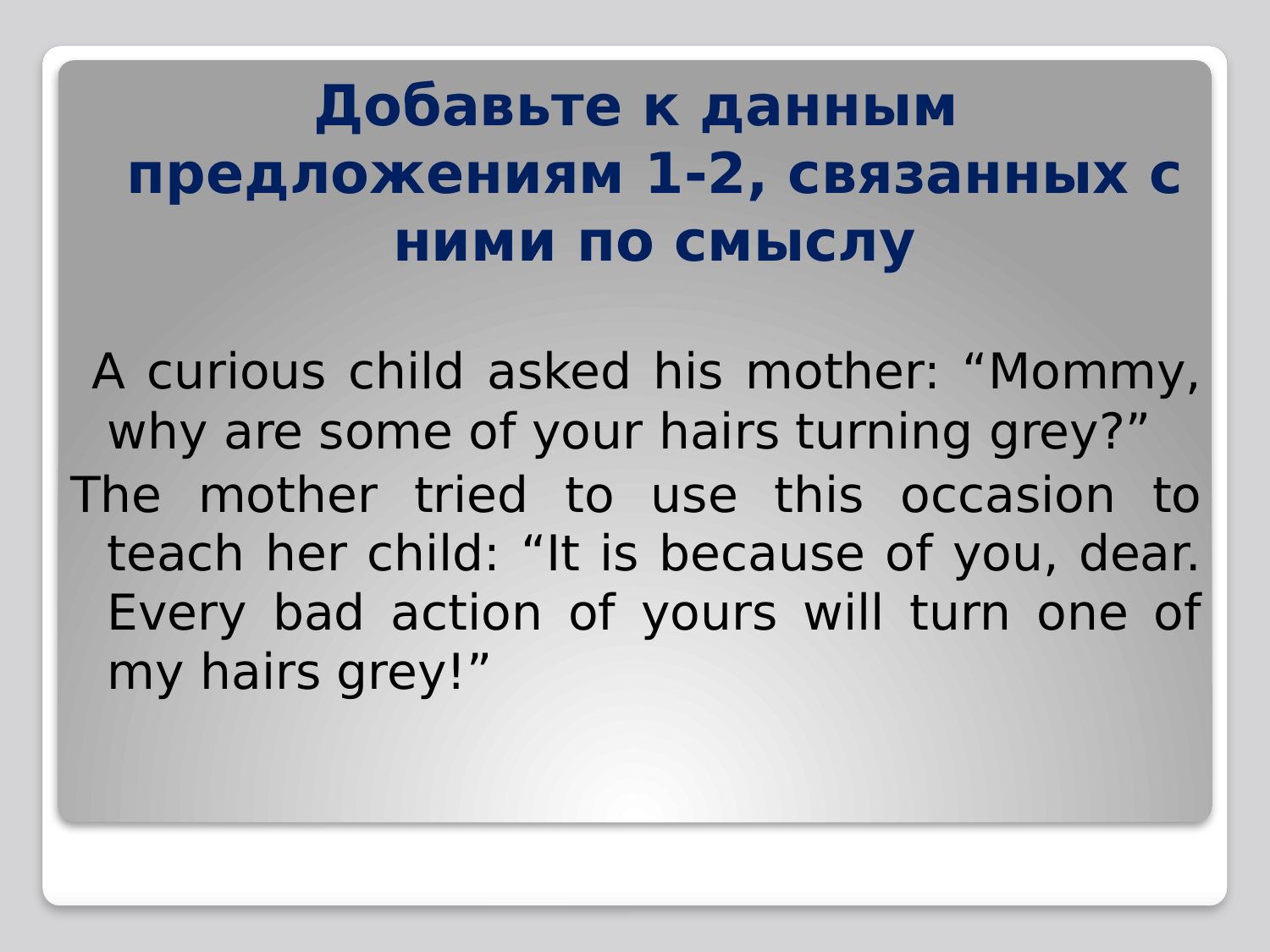

Добавьте к данным предложениям 1-2, связанных с ними по смыслу

 A curious child asked his mother: “Mommy, why are some of your hairs turning grey?”
The mother tried to use this occasion to teach her child: “It is because of you, dear. Every bad action of yours will turn one of my hairs grey!”